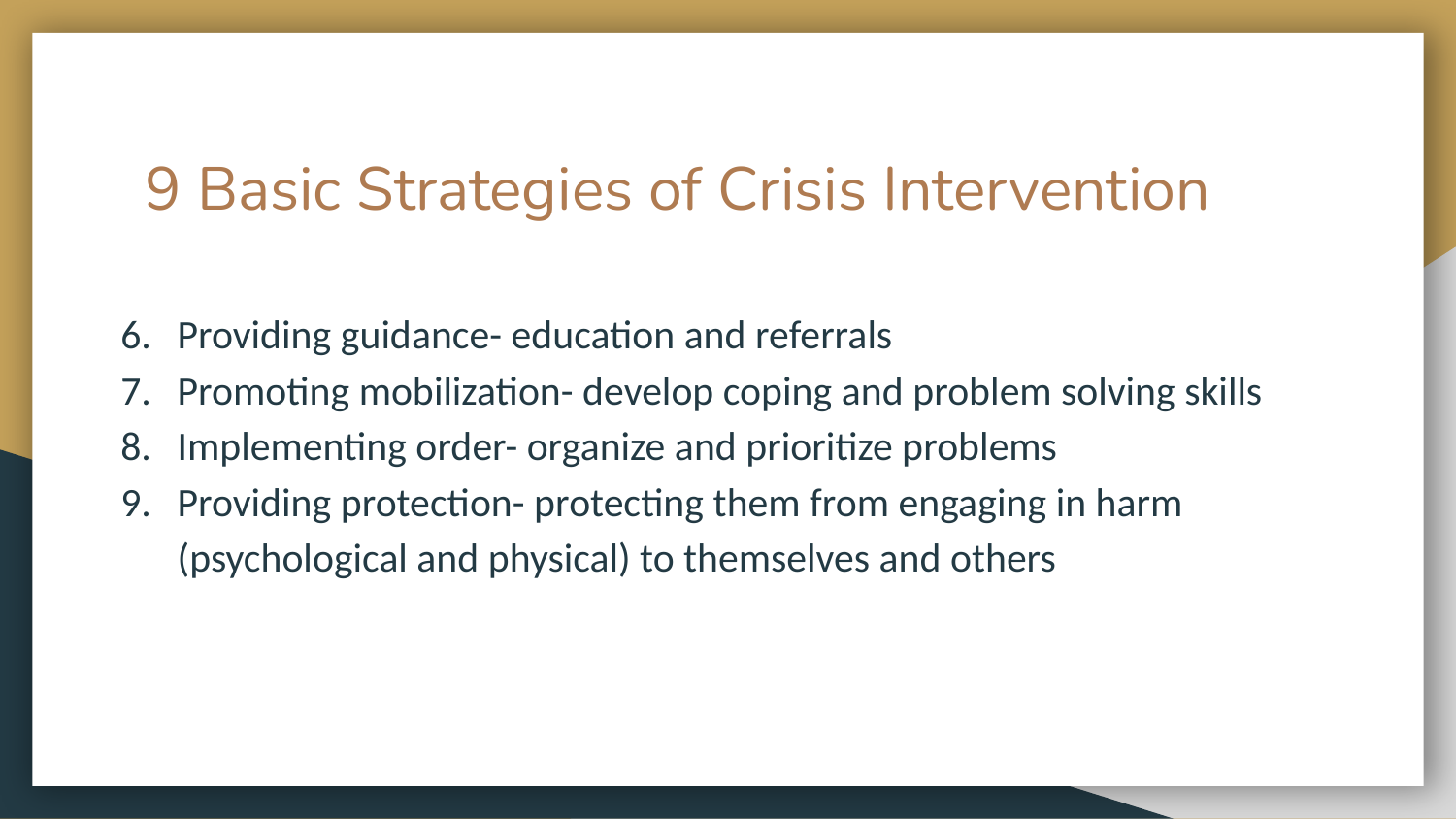

# 9 Basic Strategies of Crisis Intervention
Providing guidance- education and referrals
Promoting mobilization- develop coping and problem solving skills
Implementing order- organize and prioritize problems
Providing protection- protecting them from engaging in harm (psychological and physical) to themselves and others